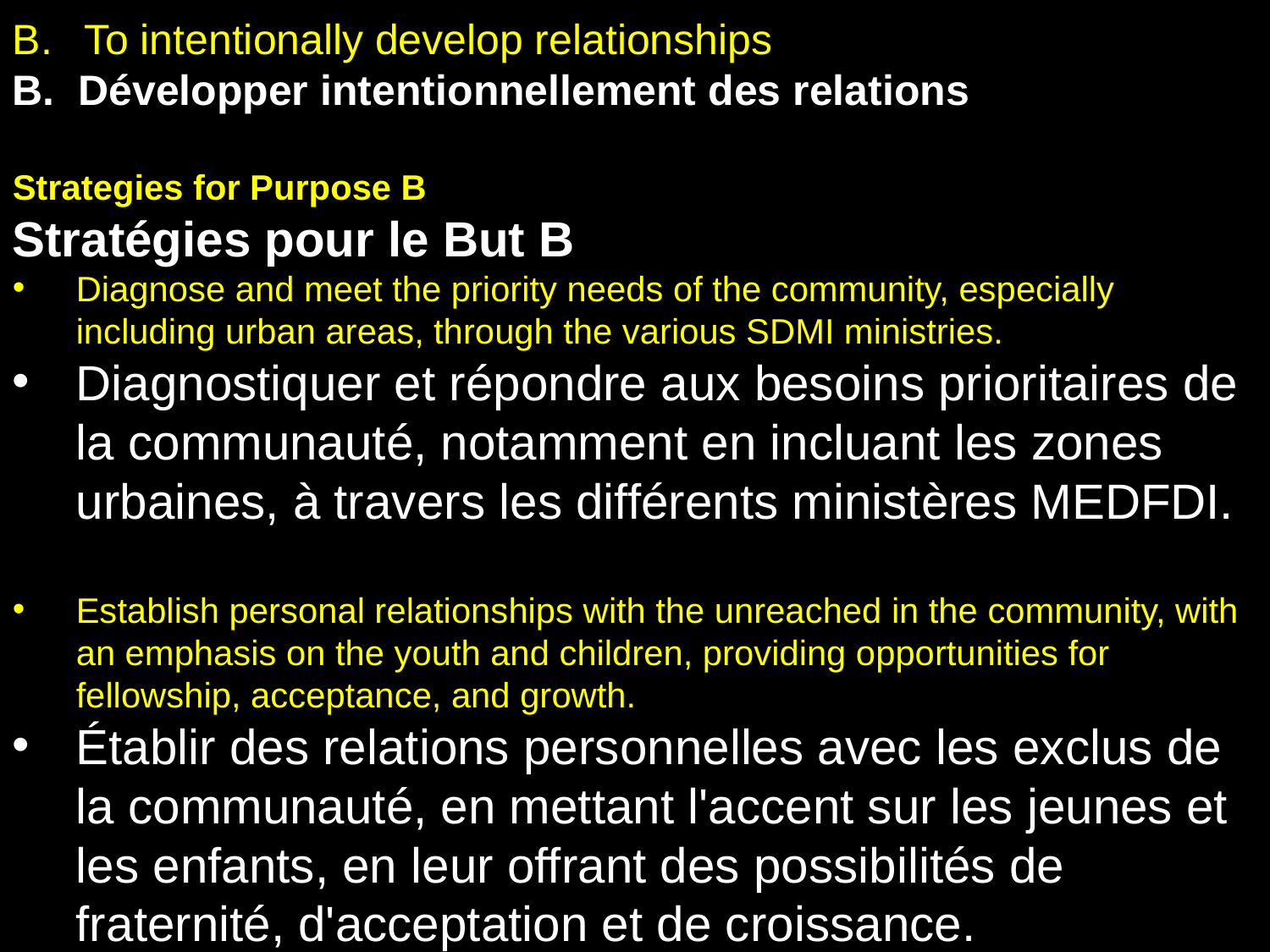

To intentionally develop relationships
B.  Développer intentionnellement des relations
Strategies for Purpose B
Stratégies pour le But B
Diagnose and meet the priority needs of the community, especially including urban areas, through the various SDMI ministries.
Diagnostiquer et répondre aux besoins prioritaires de la communauté, notamment en incluant les zones urbaines, à travers les différents ministères MEDFDI.
Establish personal relationships with the unreached in the community, with an emphasis on the youth and children, providing opportunities for fellowship, acceptance, and growth.
Établir des relations personnelles avec les exclus de la communauté, en mettant l'accent sur les jeunes et les enfants, en leur offrant des possibilités de fraternité, d'acceptation et de croissance.